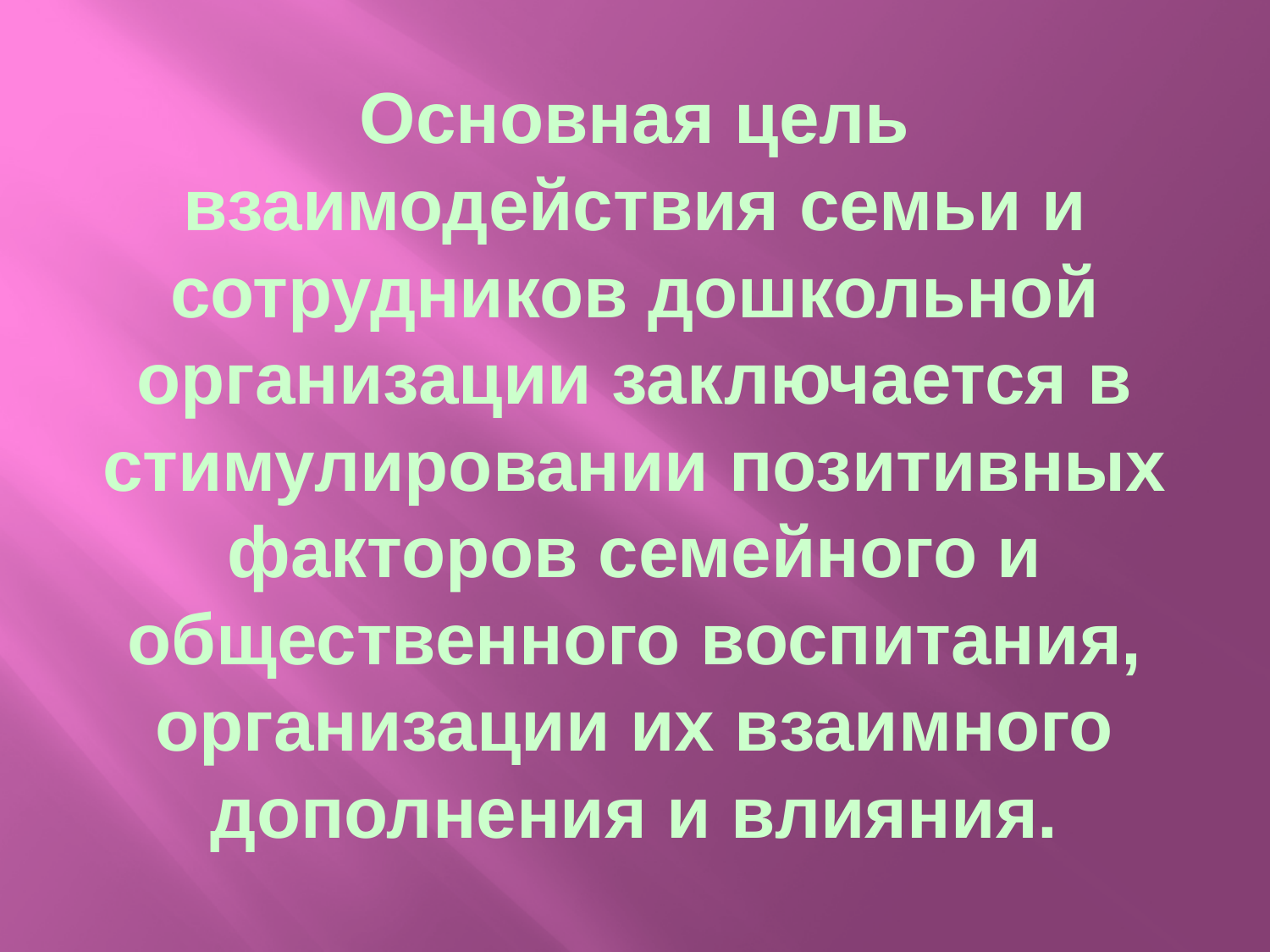

# Основная цель взаимодействия семьи и сотрудников дошкольной организации заключается в стимулировании позитивных факторов семейного и общественного воспитания, организации их взаимного дополнения и влияния.